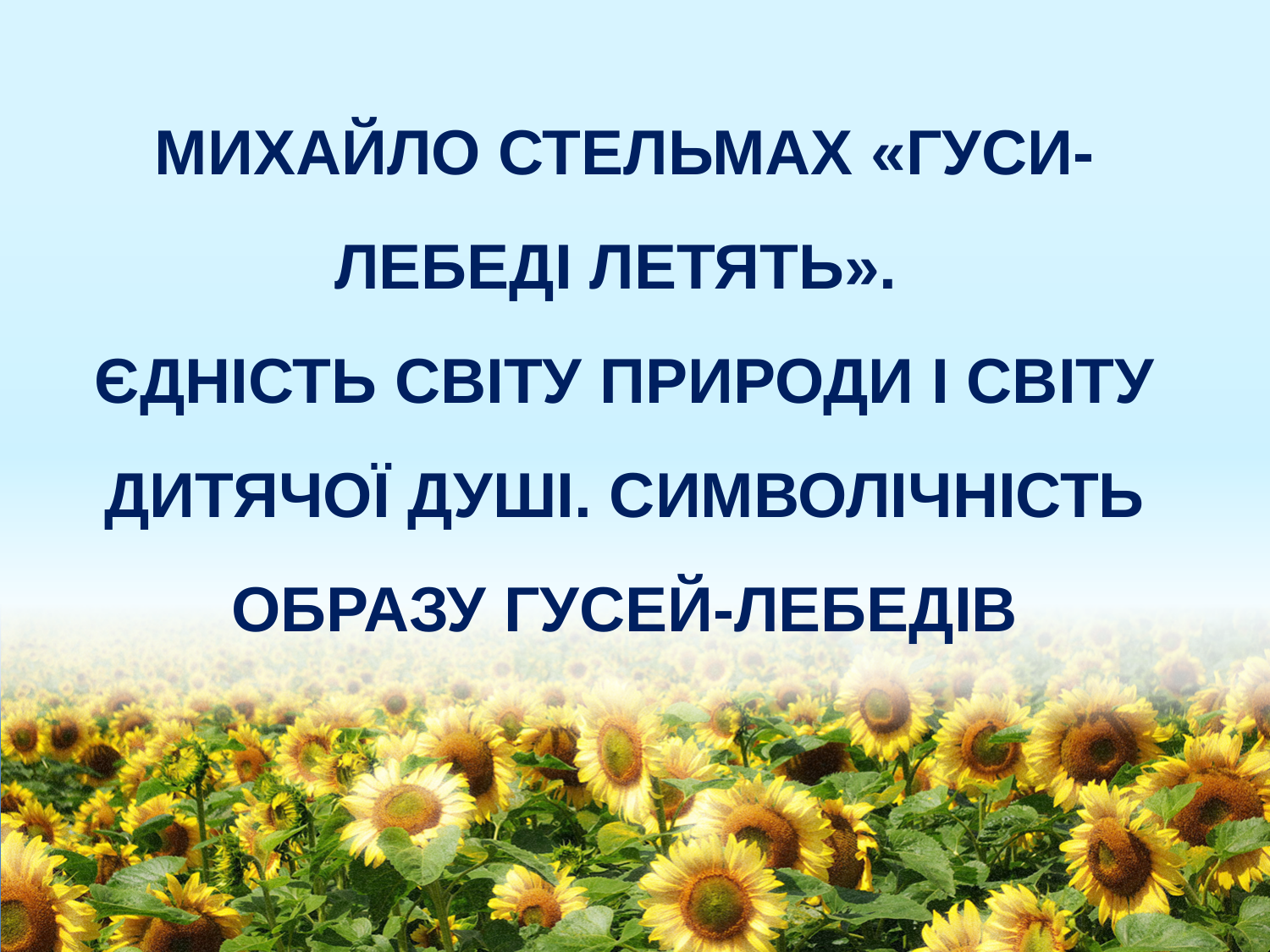

# МИХАЙЛО СТЕЛЬМАХ «ГУСИ-ЛЕБЕДІ ЛЕТЯТЬ». ЄДНІСТЬ СВІТУ ПРИРОДИ І СВІТУ ДИТЯЧОЇ ДУШІ. СИМВОЛІЧНІСТЬ ОБРАЗУ ГУСЕЙ-ЛЕБЕДІВ